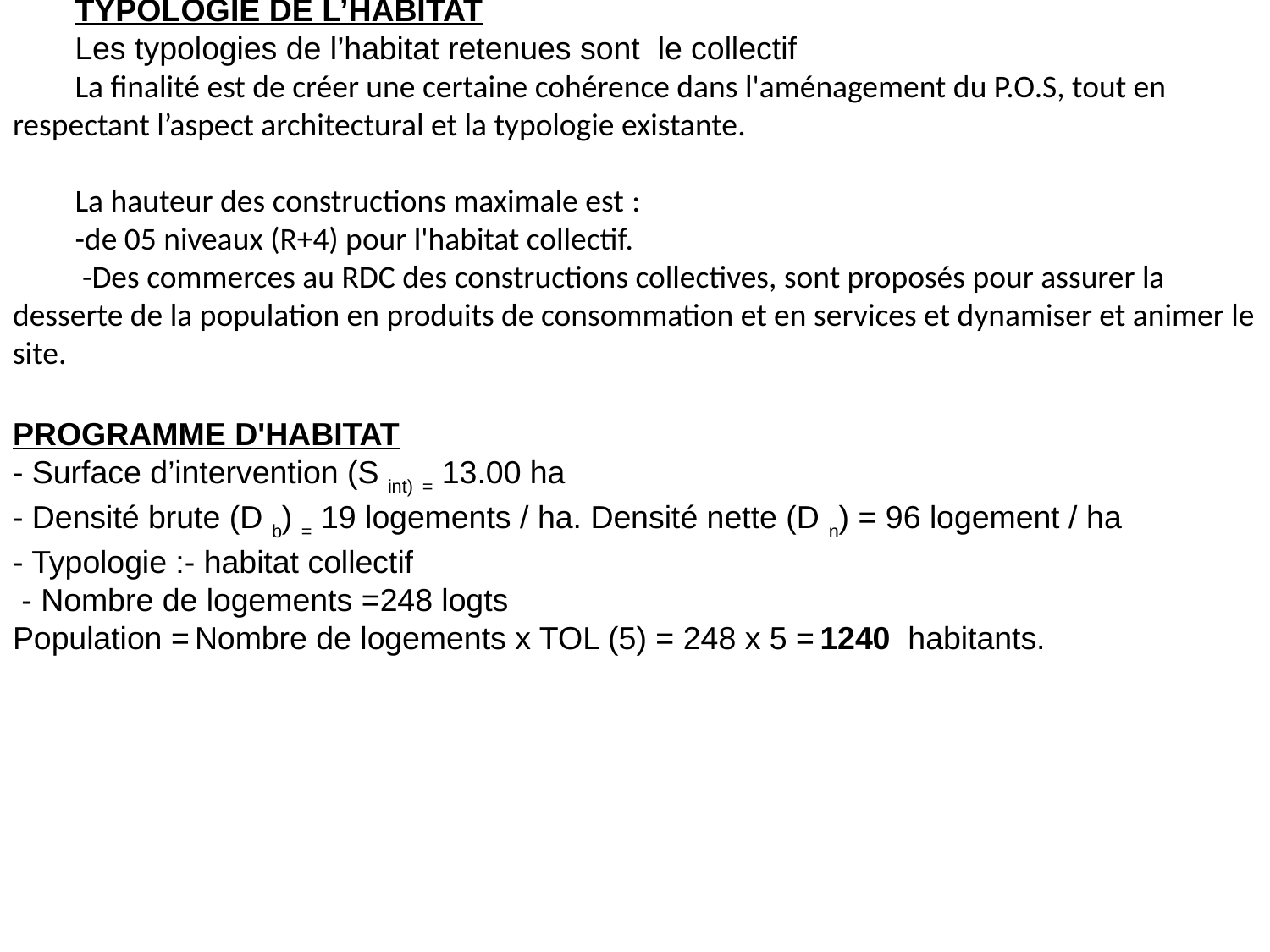

TYPOLOGIE DE L’HABITAT
Les typologies de l’habitat retenues sont  le collectif
La finalité est de créer une certaine cohérence dans l'aménagement du P.O.S, tout en respectant l’aspect architectural et la typologie existante.

La hauteur des constructions maximale est :
-de 05 niveaux (R+4) pour l'habitat collectif.
 -Des commerces au RDC des constructions collectives, sont proposés pour assurer la desserte de la population en produits de consommation et en services et dynamiser et animer le site.

PROGRAMME D'HABITAT
- Surface d’intervention (S int) = 13.00 ha
- Densité brute (D b) = 19 logements / ha. Densité nette (D n) = 96 logement / ha
- Typologie :- habitat collectif
 - Nombre de logements =248 logts
Population = Nombre de logements x TOL (5) = 248 x 5 = 1240  habitants.